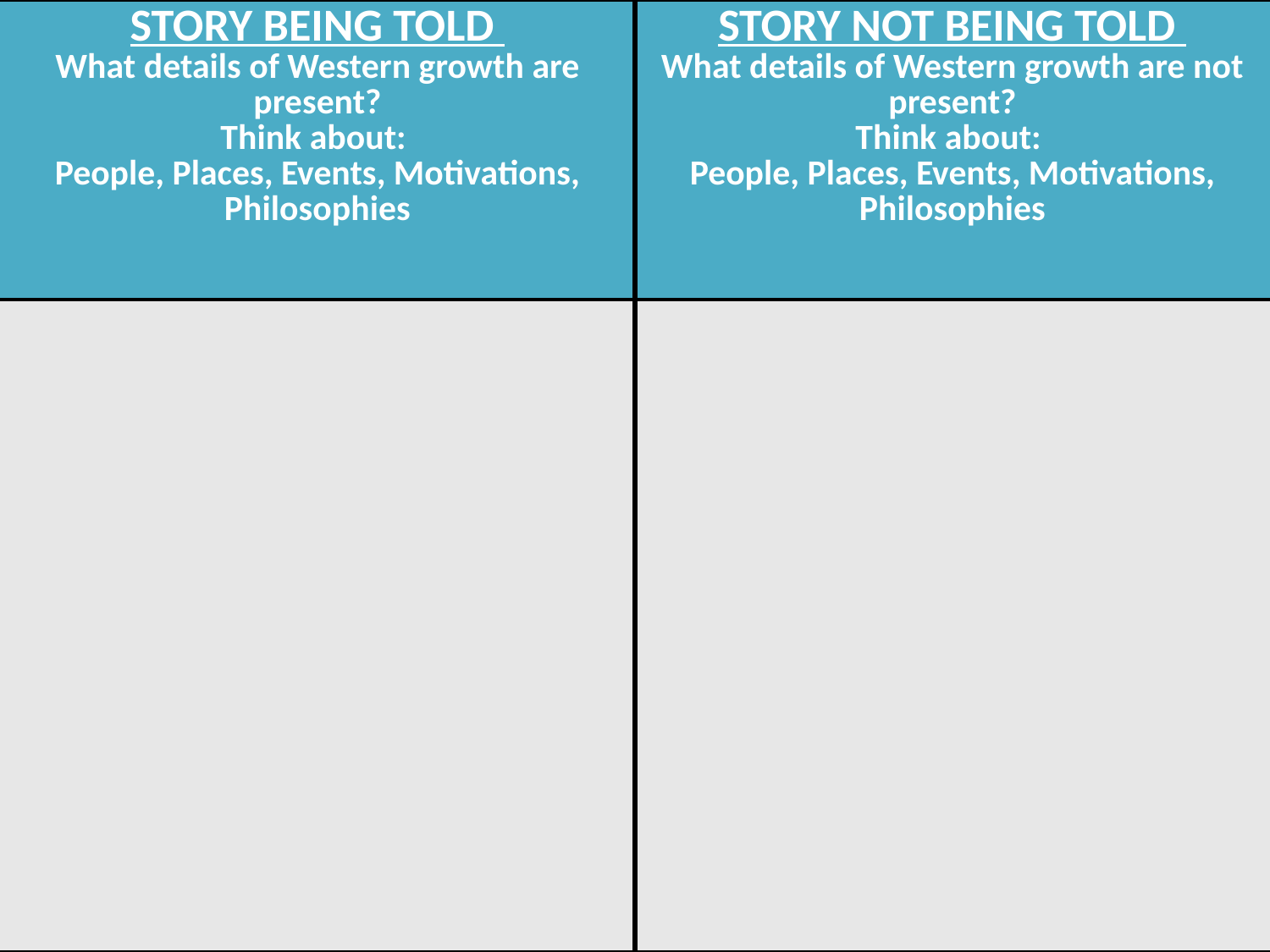

| STORY BEING TOLD What details of Western growth are present? Think about: People, Places, Events, Motivations, Philosophies | STORY NOT BEING TOLD What details of Western growth are not present? Think about: People, Places, Events, Motivations, Philosophies |
| --- | --- |
|  |  |
#